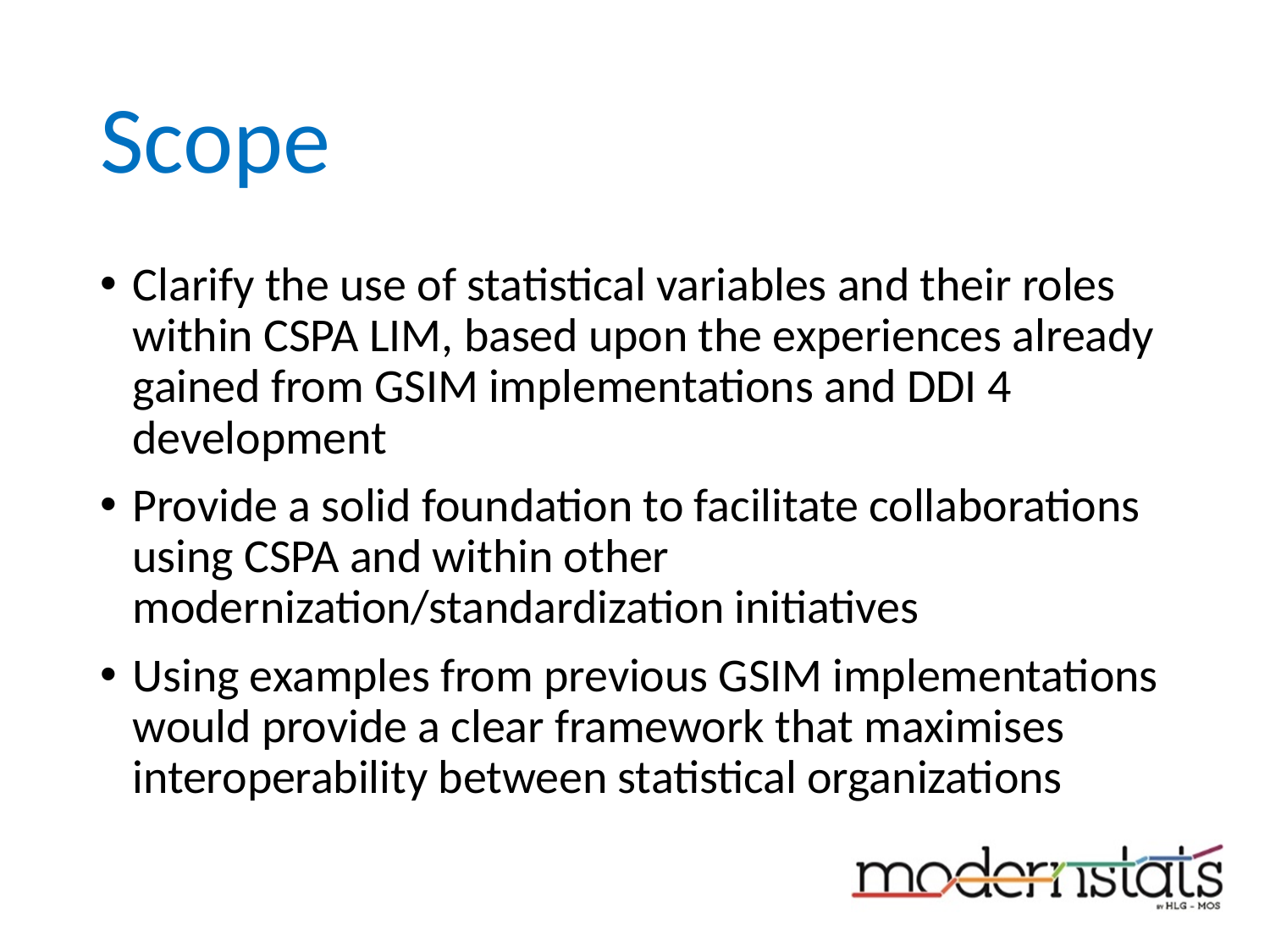

# Scope
Clarify the use of statistical variables and their roles within CSPA LIM, based upon the experiences already gained from GSIM implementations and DDI 4 development
Provide a solid foundation to facilitate collaborations using CSPA and within other modernization/standardization initiatives
Using examples from previous GSIM implementations would provide a clear framework that maximises interoperability between statistical organizations